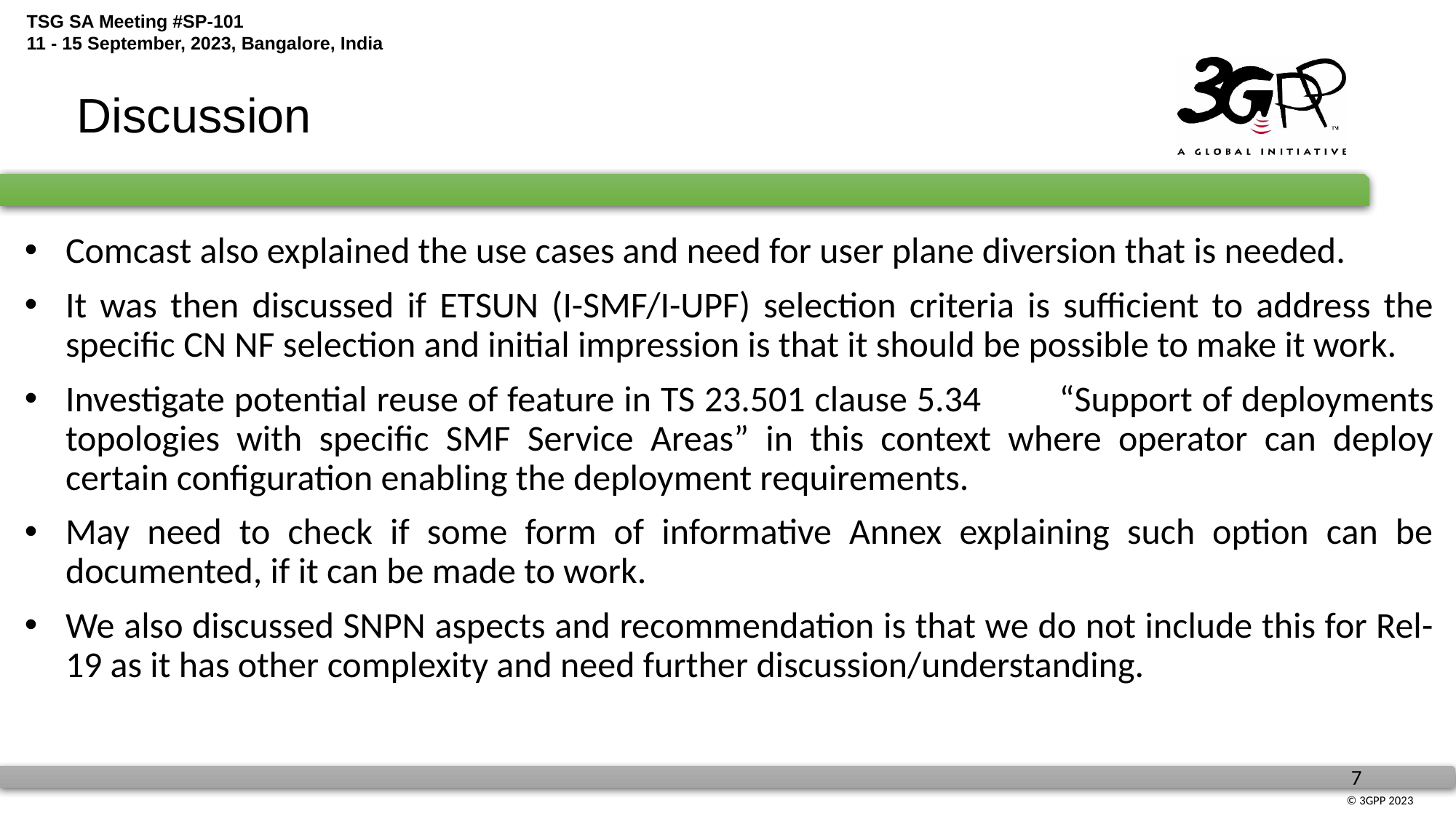

Discussion
Comcast also explained the use cases and need for user plane diversion that is needed.
It was then discussed if ETSUN (I-SMF/I-UPF) selection criteria is sufficient to address the specific CN NF selection and initial impression is that it should be possible to make it work.
Investigate potential reuse of feature in TS 23.501 clause 5.34	“Support of deployments topologies with specific SMF Service Areas” in this context where operator can deploy certain configuration enabling the deployment requirements.
May need to check if some form of informative Annex explaining such option can be documented, if it can be made to work.
We also discussed SNPN aspects and recommendation is that we do not include this for Rel-19 as it has other complexity and need further discussion/understanding.